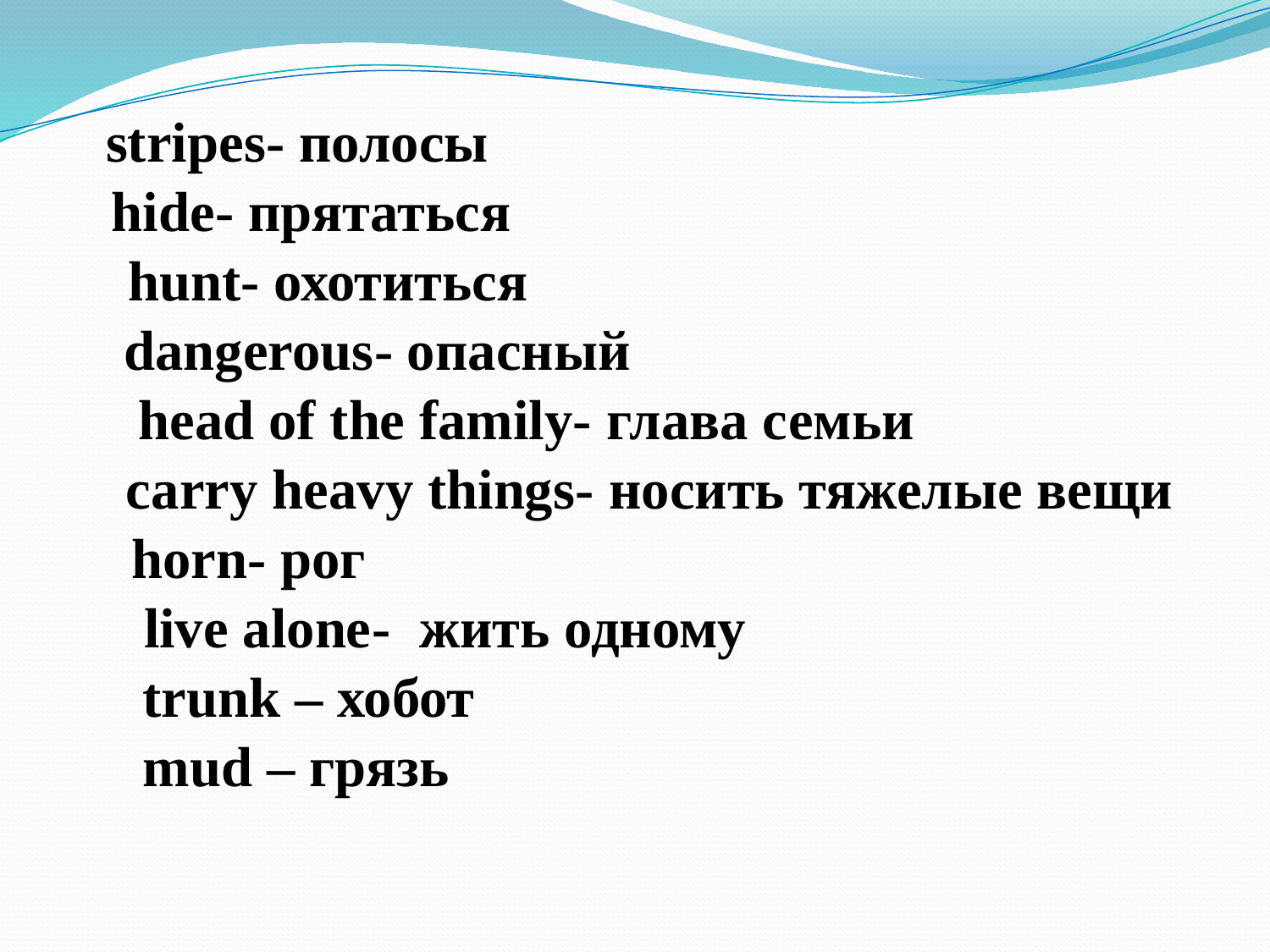

stripes- полосы
hide- прятаться
 hunt- охотиться
dangerous- опасный
 head of the family- глава семьи
carry heavy things- носить тяжелые вещи
horn- рог
live alone-  жить одному
trunk – хобот
mud – грязь